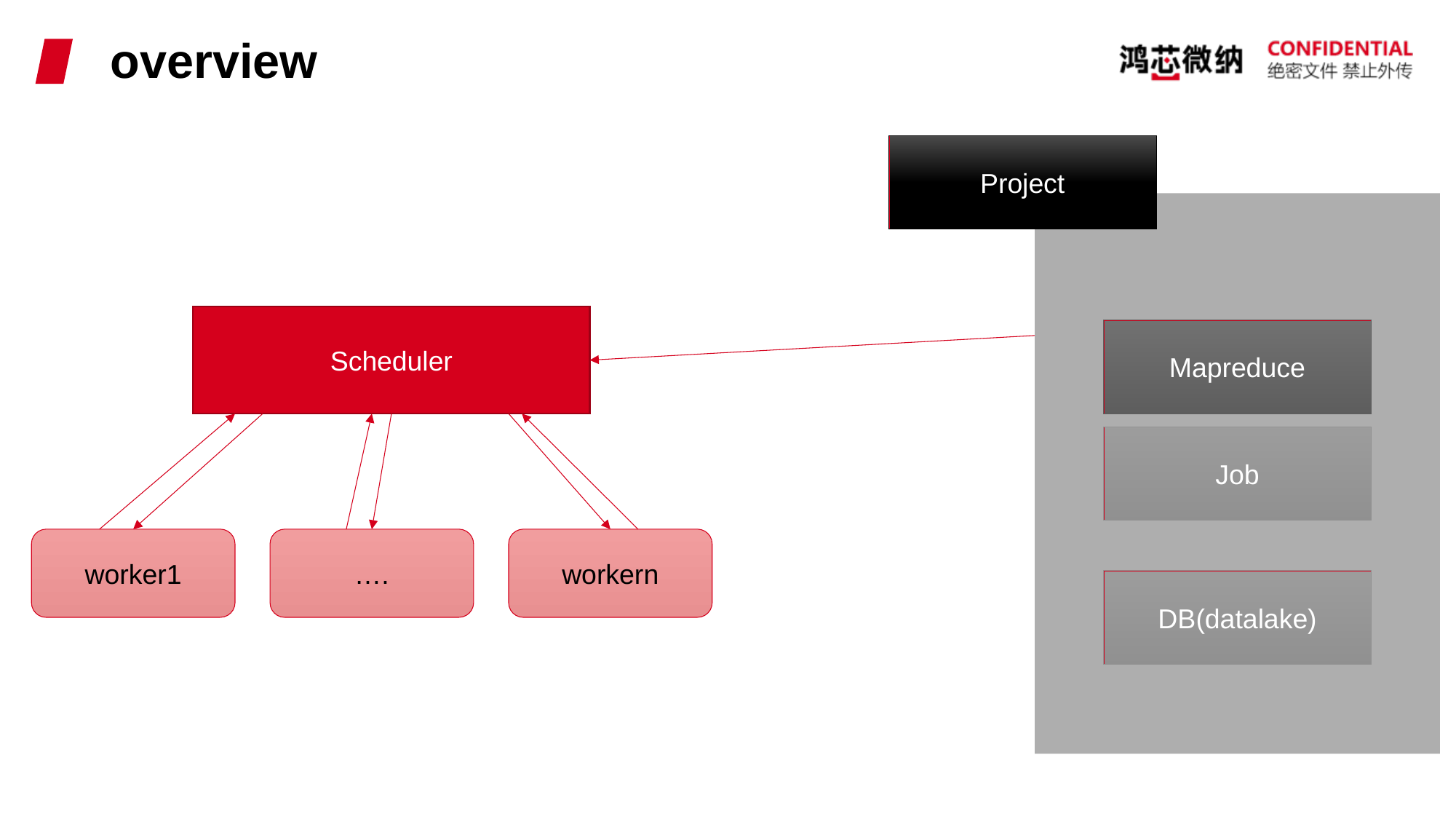

# overview
Project

Scheduler
Mapreduce
Job
worker1
….
workern
DB(datalake)